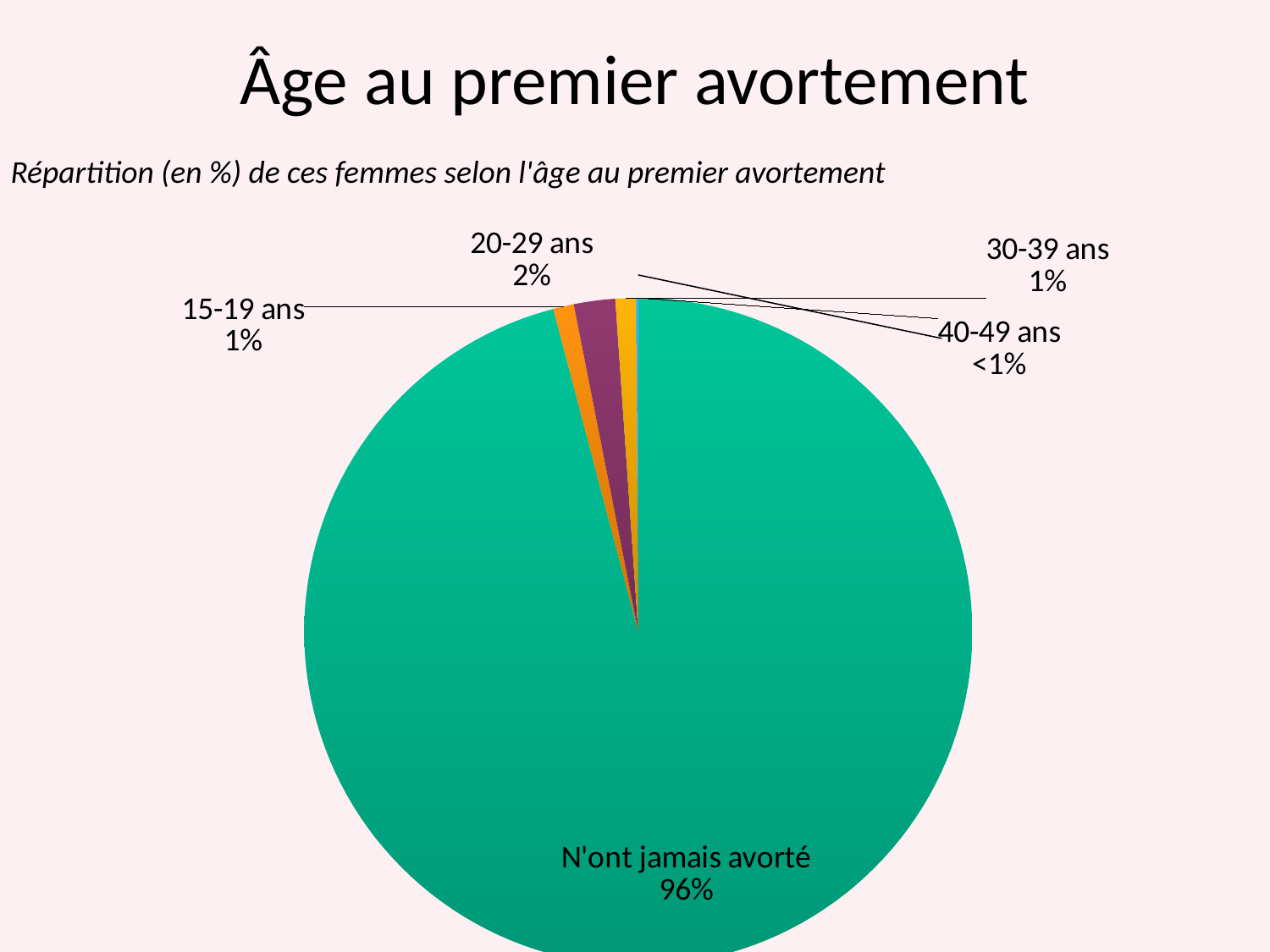

# Âge au premier avortement
Répartition (en %) de ces femmes selon l'âge au premier avortement

### Chart

| Category | Sales |
|---|---|
| N'ont jamais avorté | 96.0 |
| 15-19 ans | 1.0 |
| 20-29 ans | 2.0 |
| 30-39 ans | 1.0 |
| 40-49 ans | 0.1 |